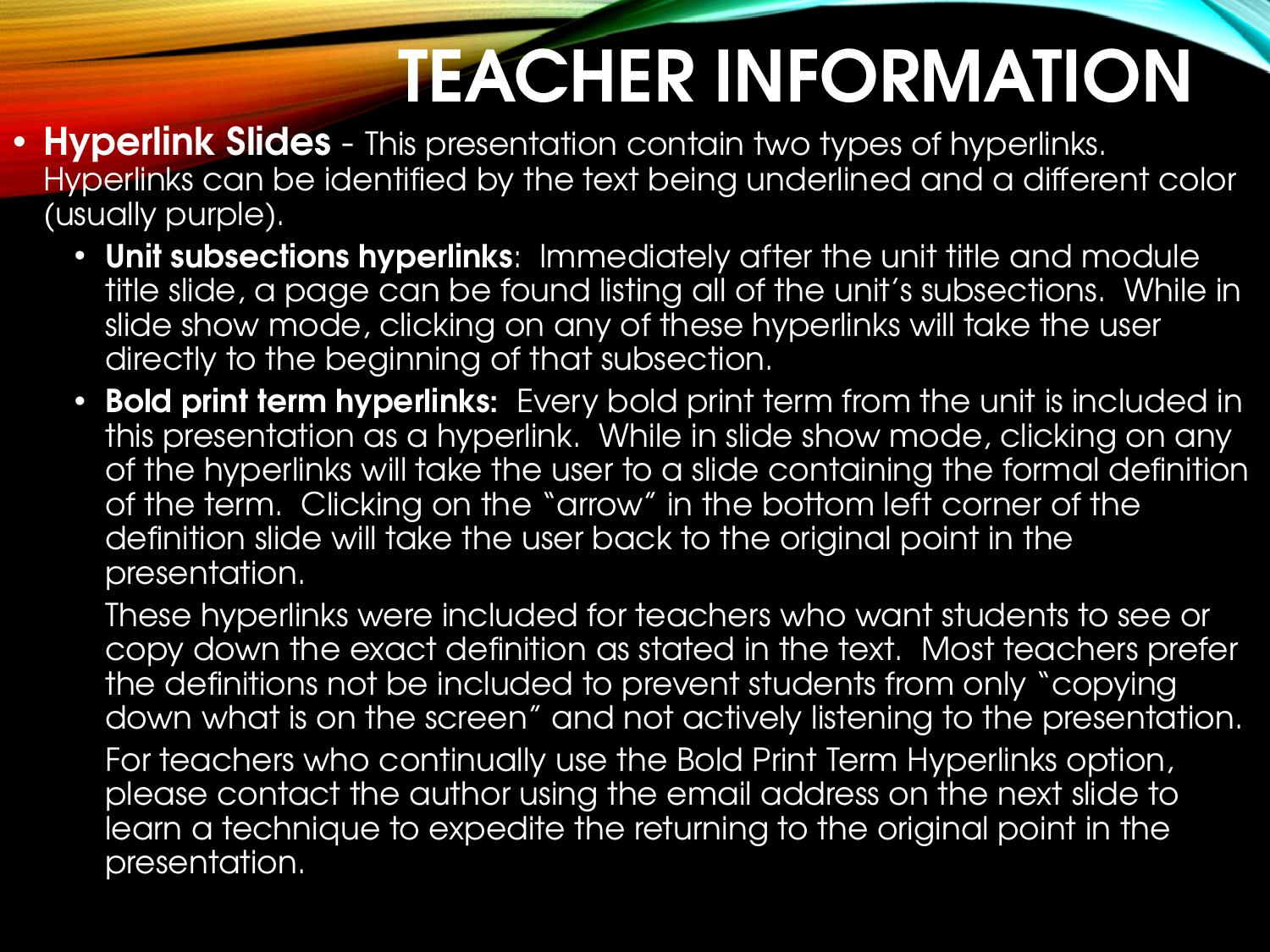

# Teacher Information
Hyperlink Slides - This presentation contain two types of hyperlinks.  Hyperlinks can be identified by the text being underlined and a different color (usually purple).
Unit subsections hyperlinks:  Immediately after the unit title and module title slide, a page can be found listing all of the unit’s subsections.  While in slide show mode, clicking on any of these hyperlinks will take the user directly to the beginning of that subsection.
Bold print term hyperlinks:  Every bold print term from the unit is included in this presentation as a hyperlink.  While in slide show mode, clicking on any of the hyperlinks will take the user to a slide containing the formal definition of the term.  Clicking on the “arrow” in the bottom left corner of the definition slide will take the user back to the original point in the presentation.
	These hyperlinks were included for teachers who want students to see or copy down the exact definition as stated in the text.  Most teachers prefer the definitions not be included to prevent students from only “copying down what is on the screen” and not actively listening to the presentation.
	For teachers who continually use the Bold Print Term Hyperlinks option, please contact the author using the email address on the next slide to learn a technique to expedite the returning to the original point in the presentation.